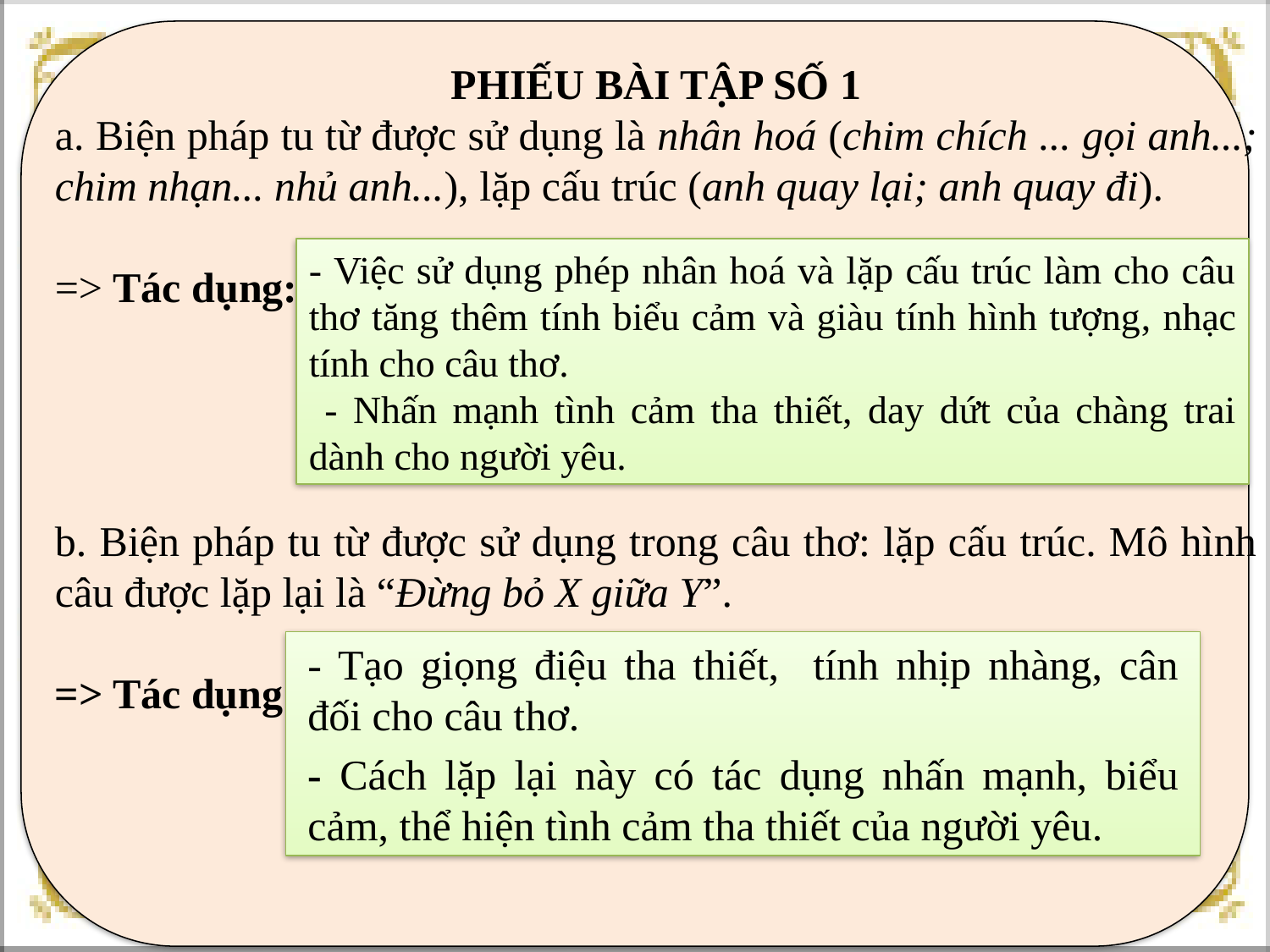

PHIẾU BÀI TẬP SỐ 1
a. Biện pháp tu từ được sử dụng là nhân hoá (chim chích ... gọi anh...; chim nhạn... nhủ anh...), lặp cấu trúc (anh quay lại; anh quay đi).
=> Tác dụng:

b. Biện pháp tu từ được sử dụng trong câu thơ: lặp cấu trúc. Mô hình câu được lặp lại là “Đừng bỏ X giữa Y”.
=> Tác dụng:

- Việc sử dụng phép nhân hoá và lặp cấu trúc làm cho câu thơ tăng thêm tính biểu cảm và giàu tính hình tượng, nhạc tính cho câu thơ.
 - Nhấn mạnh tình cảm tha thiết, day dứt của chàng trai dành cho người yêu.
- Tạo giọng điệu tha thiết,  tính nhịp nhàng, cân đối cho câu thơ.
- Cách lặp lại này có tác dụng nhấn mạnh, biểu cảm, thể hiện tình cảm tha thiết của người yêu.